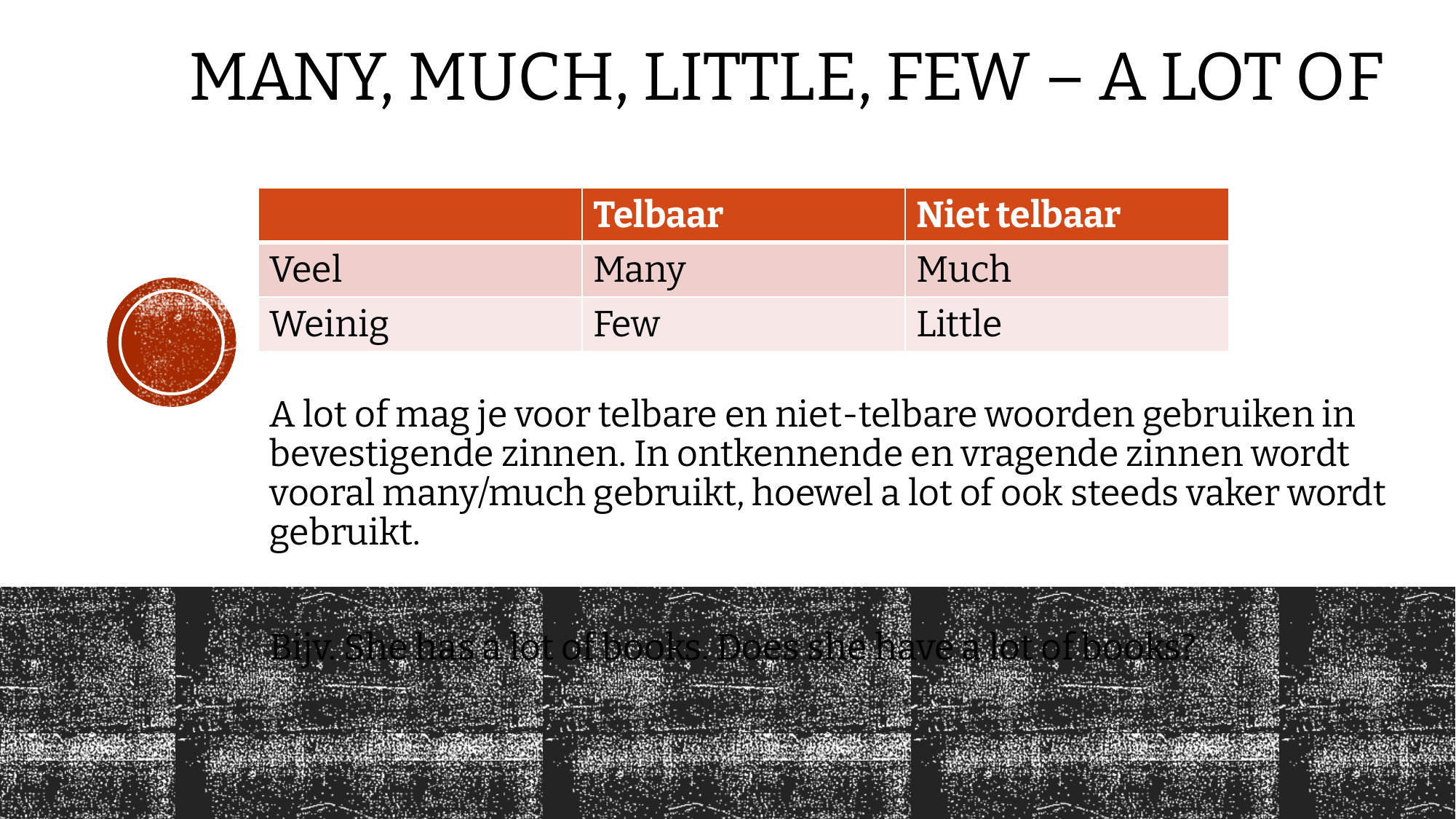

# Many, much, little, few – a lot of

|  | Telbaar | Niet telbaar |
| --- | --- | --- |
| Veel | Many | Much |
| Weinig | Few | Little |
A lot of mag je voor telbare en niet-telbare woorden gebruiken in bevestigende zinnen. In ontkennende en vragende zinnen wordt vooral many/much gebruikt, hoewel a lot of ook steeds vaker wordt gebruikt.

Bijv. She has a lot of books. Does she have a lot of books?